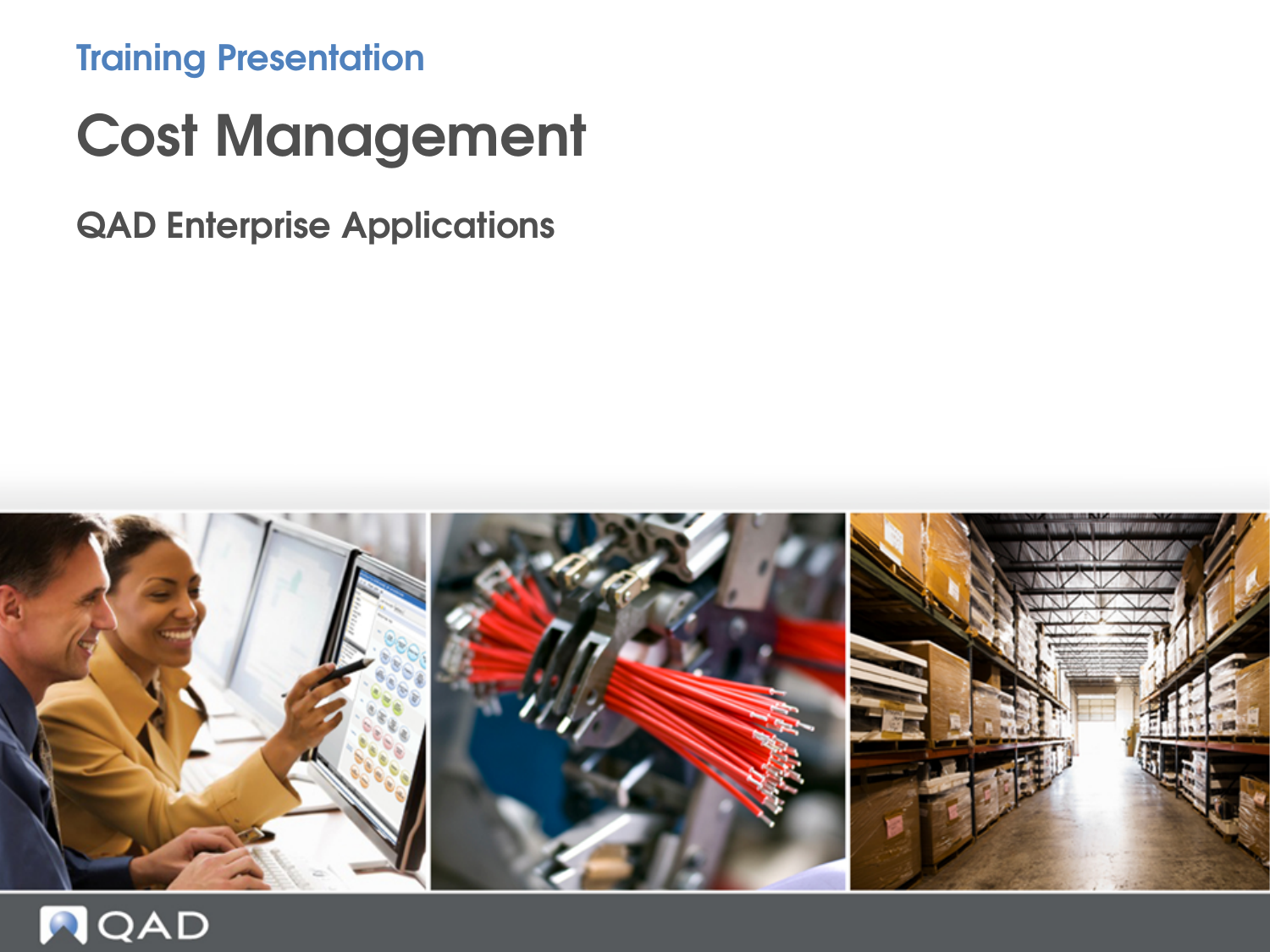

Training Presentation
# Cost Management
QAD Enterprise Applications